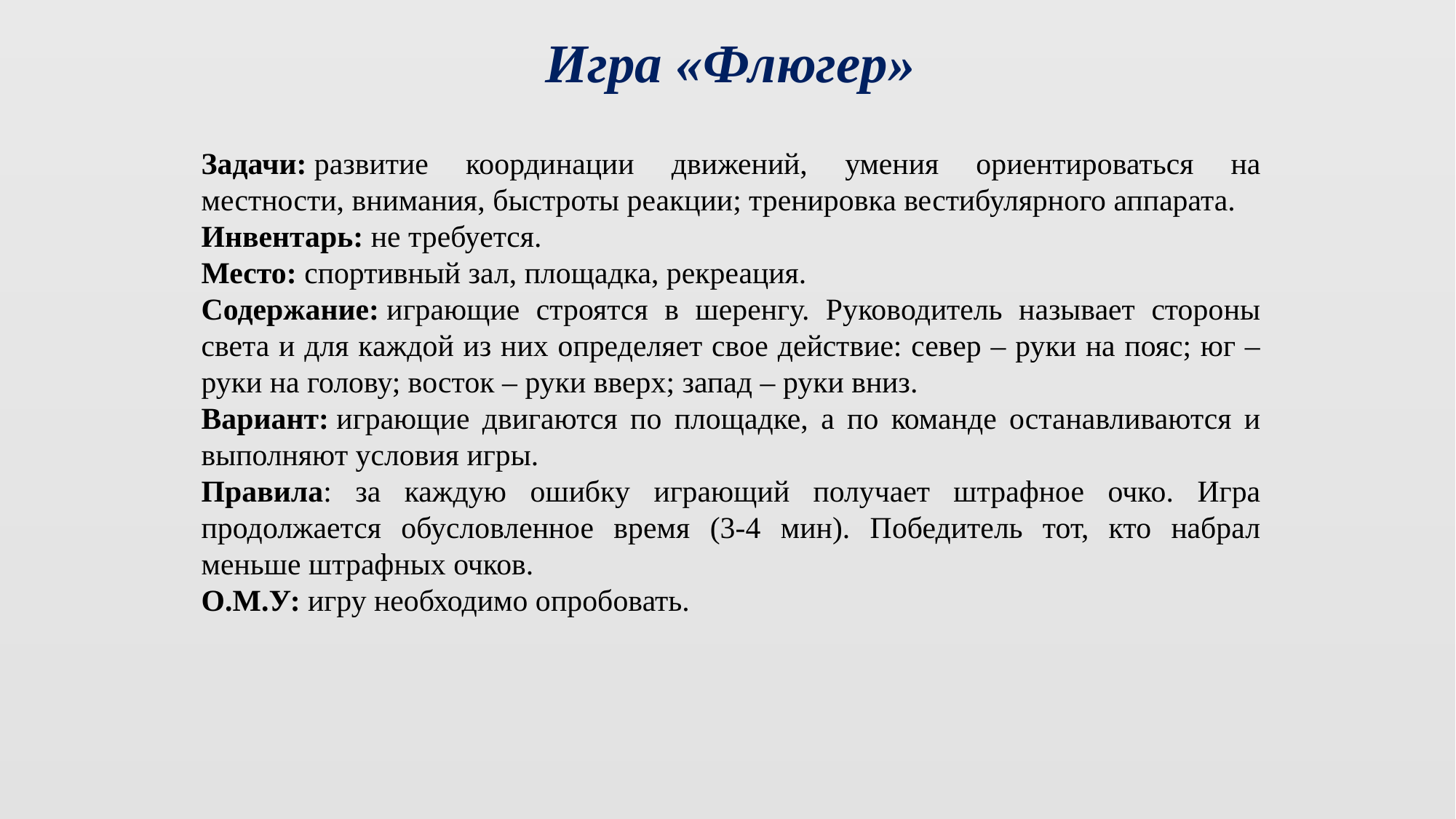

Игра «Флюгер»
Задачи: развитие координации движений, умения ориентироваться на местности, внимания, быстроты реакции; тренировка вестибулярного аппарата.
Инвентарь: не требуется.
Место: спортивный зал, площадка, рекреация.
Содержание: играющие строятся в шеренгу. Руководитель называет стороны света и для каждой из них определяет свое действие: север – руки на пояс; юг – руки на голову; восток – руки вверх; запад – руки вниз.
Вариант: играющие двигаются по площадке, а по команде останавливаются и выполняют условия игры.
Правила: за каждую ошибку играющий получает штрафное очко. Игра продолжается обусловленное время (3-4 мин). Победитель тот, кто набрал меньше штрафных очков.
О.М.У: игру необходимо опробовать.